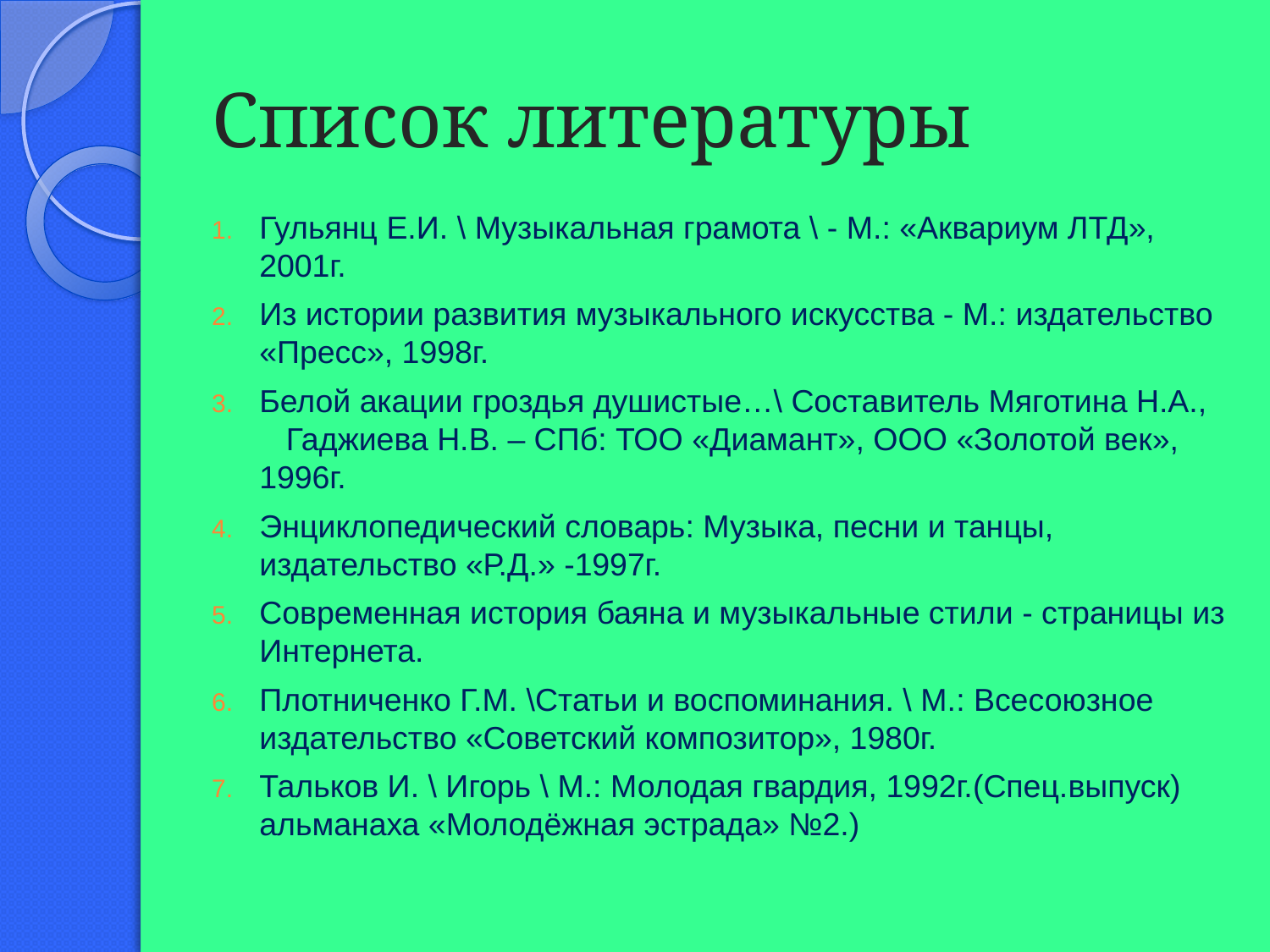

# Список литературы
Гульянц Е.И. \ Музыкальная грамота \ - М.: «Аквариум ЛТД», 2001г.
Из истории развития музыкального искусства - М.: издательство «Пресс», 1998г.
Белой акации гроздья душистые…\ Составитель Мяготина Н.А.,      Гаджиева Н.В. – СПб: ТОО «Диамант», ООО «Золотой век», 1996г.
Энциклопедический словарь: Музыка, песни и танцы, издательство «Р.Д.» -1997г.
Современная история баяна и музыкальные стили - страницы из Интернета.
Плотниченко Г.М. \Статьи и воспоминания. \ М.: Всесоюзное издательство «Советский композитор», 1980г.
Тальков И. \ Игорь \ М.: Молодая гвардия, 1992г.(Спец.выпуск) альманаха «Молодёжная эстрада» №2.)